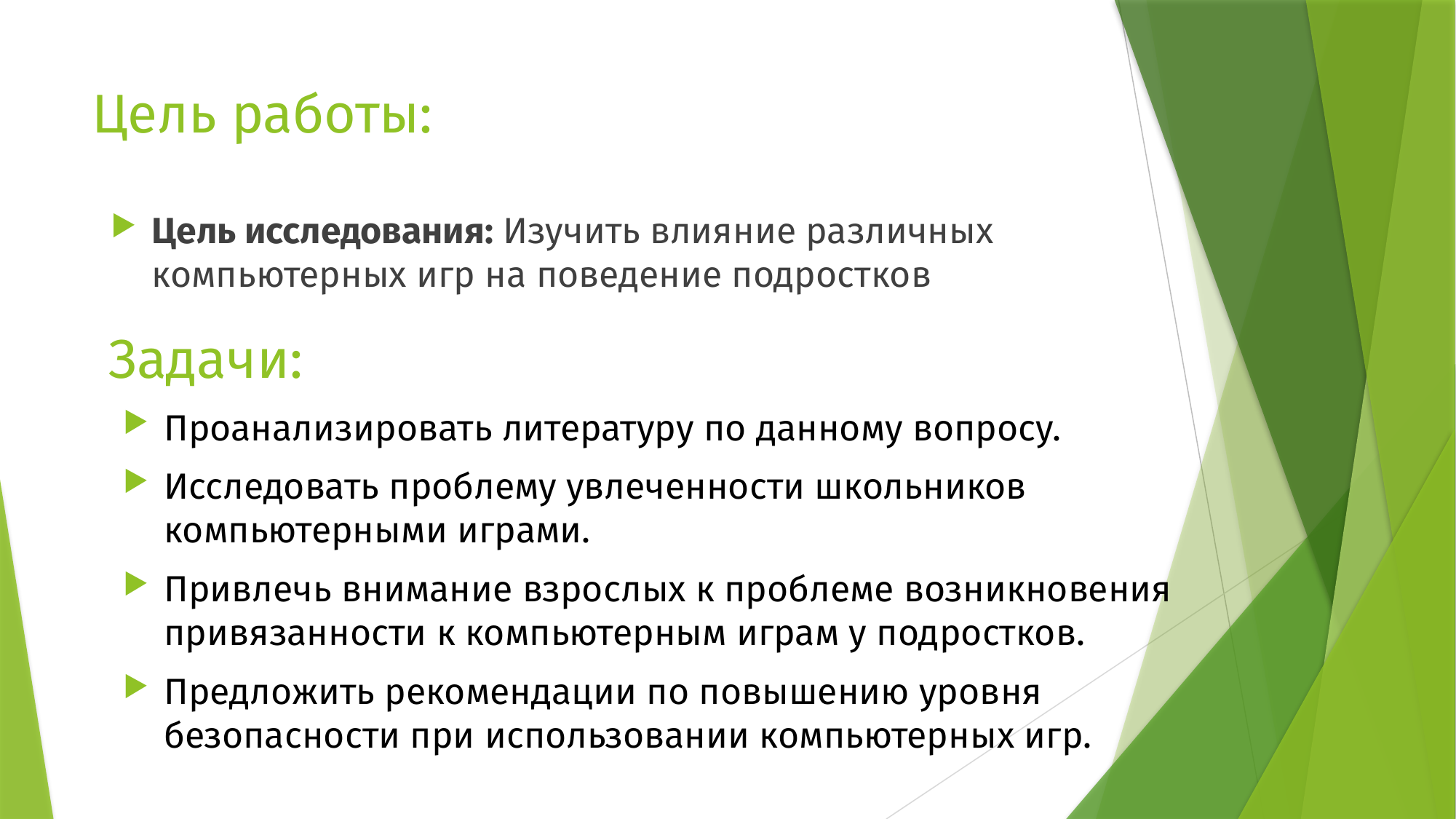

# Цель работы:
Цель исследования: Изучить влияние различных компьютерных игр на поведение подростков

Задачи:
Проанализировать литературу по данному вопросу.
Исследовать проблему увлеченности школьников компьютерными играми.
Привлечь внимание взрослых к проблеме возникновения привязанности к компьютерным играм у подростков.
Предложить рекомендации по повышению уровня безопасности при использовании компьютерных игр.